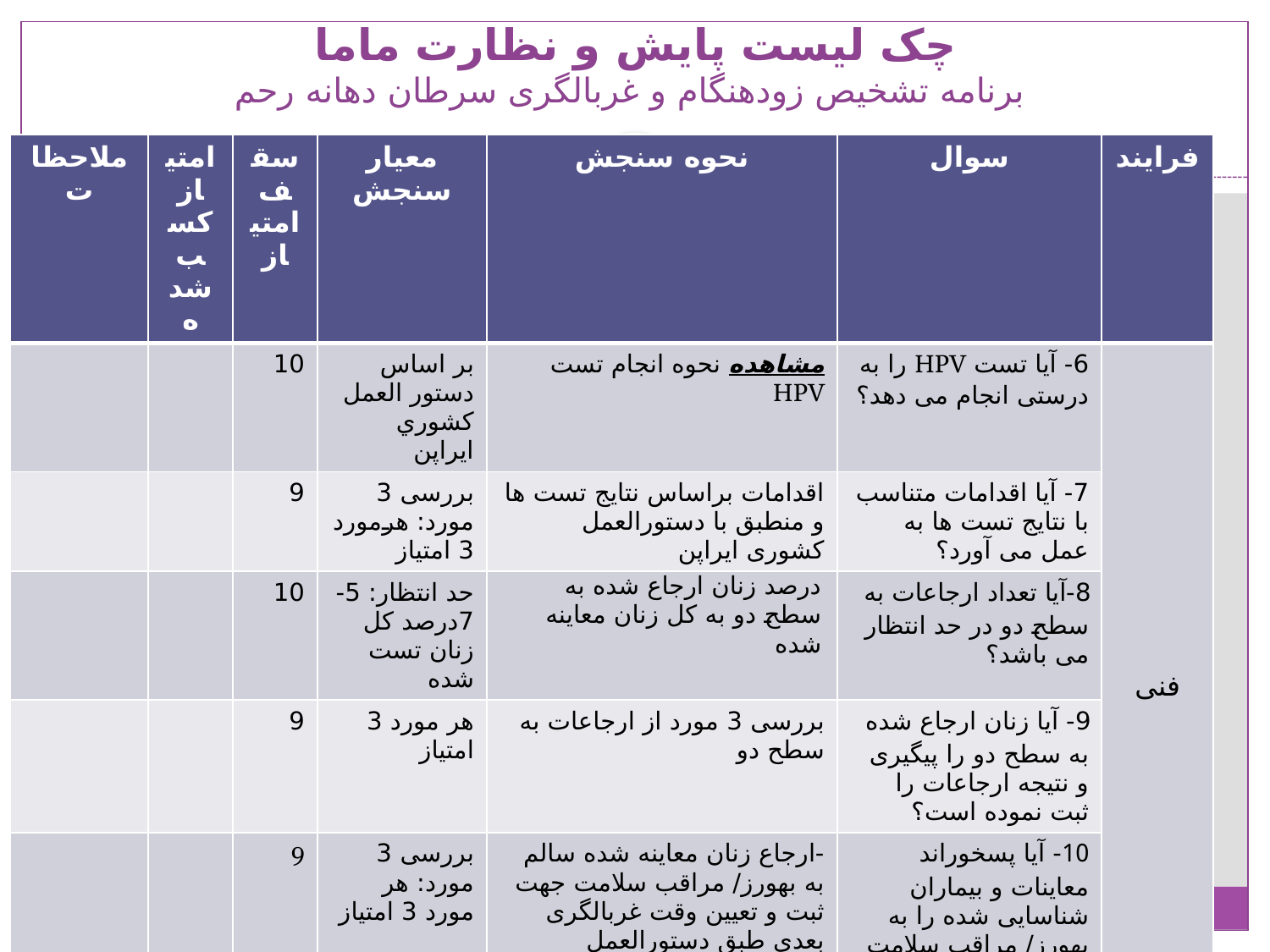

# چک لیست پایش و نظارت ماما برنامه تشخیص زودهنگام و غربالگری سرطان دهانه رحم
| ملاحظات | امتیاز کسب شده | سقف امتیاز | معیار سنجش | نحوه سنجش | سوال | فرایند |
| --- | --- | --- | --- | --- | --- | --- |
|  |  | 10 | بر اساس دستور العمل كشوري ایراپن | مشاهده نحوه انجام تست HPV | 6- آیا تست HPV را به درستی انجام می دهد؟ | فنی |
|  |  | 9 | بررسی 3 مورد: هرمورد 3 امتیاز | اقدامات براساس نتایج تست ها و منطبق با دستورالعمل کشوری ایراپن | 7- آیا اقدامات متناسب با نتایج تست ها به عمل می آورد؟ |  |
|  |  | 10 | حد انتظار: 5-7درصد کل زنان تست شده | درصد زنان ارجاع شده به سطح دو به کل زنان معاینه شده | 8-آیا تعداد ارجاعات به سطح دو در حد انتظار می باشد؟ |  |
|  |  | 9 | هر مورد 3 امتیاز | بررسی 3 مورد از ارجاعات به سطح دو | 9- آیا زنان ارجاع شده به سطح دو را پیگیری و نتیجه ارجاعات را ثبت نموده است؟ |  |
|  |  | 9 | بررسی 3 مورد: هر مورد 3 امتیاز | -ارجاع زنان معاینه شده سالم به بهورز/ مراقب سلامت جهت ثبت و تعیین وقت غربالگری بعدی طبق دستورالعمل -ارجاع بیماران مبتلا به سرطان دهانه رحم جهت پیگیری و آموزش | 10- آیا پسخوراند معاینات و بیماران شناسایی شده را به بهورز/ مراقب سلامت جهت پیگیری و آموزش ارجاع داده است؟ |  |
|  |  | 10 |  | بررسی دفتر ثبت آموزش همگانی | 11- آیا درخصوص پیشگیری از سرطان دهانه رحم و خودمراقبتی آموزش می دهد؟ |  |